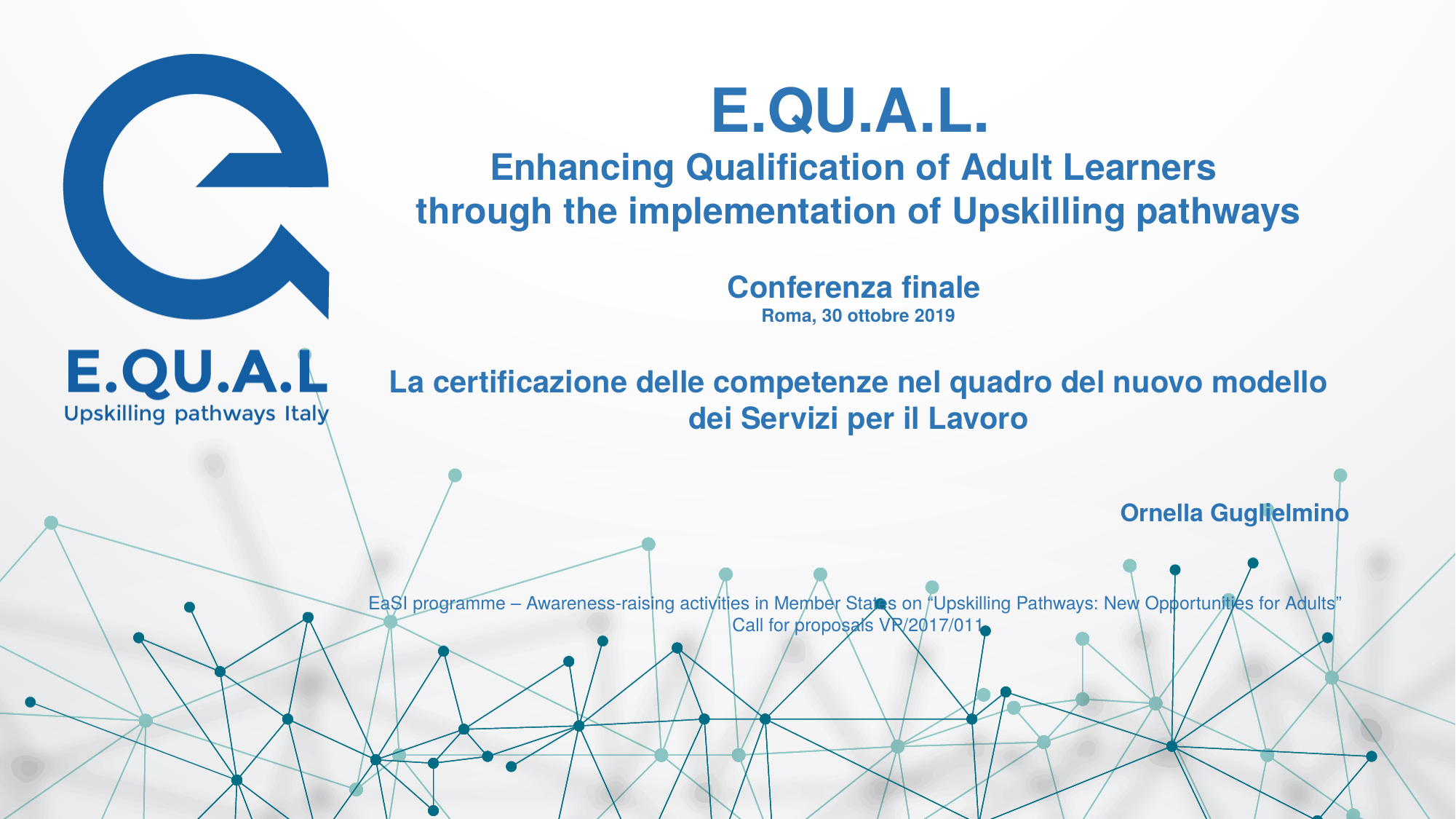

E.QU.A.L.
Enhancing Qualification of Adult Learners
through the implementation of Upskilling pathways

Conferenza finale
Roma, 30 ottobre 2019

La certificazione delle competenze nel quadro del nuovo modello dei Servizi per il Lavoro

Ornella Guglielmino

EaSI programme – Awareness-raising activities in Member States on “Upskilling Pathways: New Opportunities for Adults”
Call for proposals VP/2017/011